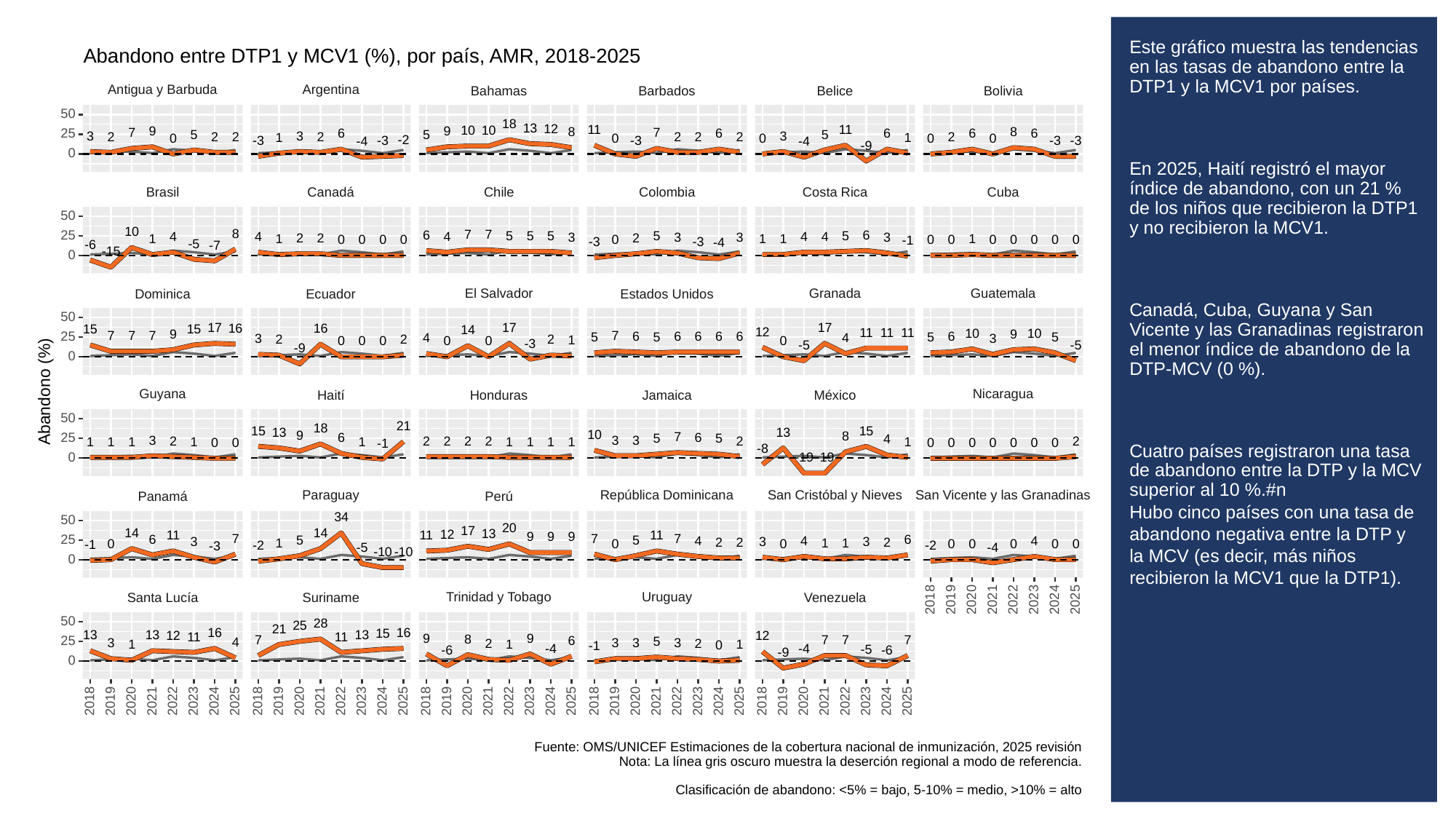

# Este gráfico muestra las tendencias en las tasas de abandono entre la DTP1 y la MCV1 por países.

En 2025, Haití registró el mayor índice de abandono, con un 21 % de los niños que recibieron la DTP1 y no recibieron la MCV1.

Canadá, Cuba, Guyana y San Vicente y las Granadinas registraron el menor índice de abandono de la DTP-MCV (0 %).

Cuatro países registraron una tasa de abandono entre la DTP y la MCV superior al 10 %.#n
Hubo cinco países con una tasa de abandono negativa entre la DTP y la MCV (es decir, más niños recibieron la MCV1 que la DTP1).

Abandono entre DTP1 y MCV1 (%), por país, AMR, 2018-2025
Antigua y Barbuda
Argentina
Bahamas
Barbados
Belice
Bolivia

50

18
13

12
11
11
10
10
9
9
8
8
7
7
25
6
6
6
6
6
5
5
5
3
3
3
2
2
2
2
2
2
2
2
1
1
0
0
0
0
0

-2
-3
-3
-3
-3
-3
-4
-4

-9

0

Canadá
Chile
Colombia
Costa Rica
Cuba
Brasil

50

10
8
7
7
25
6
6
5
5
5
5
5
4
4
4
4
4
3
3
3
3
2
2
2
1
1
1
1
1
0
0
0
0
0
0
0
0
0
0
0
0

-1
-3
-3
-4
-5
-6
-7

-15

0

El Salvador
Granada
Guatemala
Estados Unidos
Dominica
Ecuador

50

17
17
17
16
16
15
15
14

12
11
11
11
10
10
9
9
7
7
7
7
25
6
6
6
6
6
6
5
5
5
5
4
4
3
3
2
2
2
1
0
0
0
0
0
0

-3
-5
-5

-9

0

Abandono (%)
Guyana
Nicaragua
Haití
México
Jamaica
Honduras

50

21
18
15
15
13
13

10
9
8
7
25
6
6
5
5
4
3
3
3
2
2
2
2
2
2
2
1
1
1
1
1
1
1
1
1
1
0
0
0
0
0
0
0
0
0

-1

-8

0
-19
-19

San Cristóbal y Nieves
San Vicente y las Granadinas
Paraguay
República Dominicana
Panamá
Perú

34
50

20
17
14
14
13

12
11
11
11
9
9
9

7
7
7
25
6
6
5
5
4
4
4
3
3
3
2
2
2
1
1
1
0
0
0
0
0
0
0
0

-1
-2
-2
-3
-4

-5
-10
-10

0

Trinidad y Tobago
Uruguay
Santa Lucía
Suriname
Venezuela
2023
2018
2019
2020
2021
2022
2024
2025

50
28
25

21
16
16
15
13
13
13

12
12
11
11
9
9
8
7
7
7
7
25
6
5
4
3
3
3
3

2
2
1
1
1
0

-1
-4
-4
-5
-6
-6
-9

0

2023
2023
2023
2023
2023
2018
2019
2020
2021
2022
2024
2025
2018
2019
2020
2021
2022
2024
2025
2018
2019
2020
2021
2022
2024
2025
2018
2019
2020
2021
2022
2024
2025
2018
2019
2020
2021
2022
2024
2025
Fuente: OMS/UNICEF Estimaciones de la cobertura nacional de inmunización, 2025 revisión
Nota: La línea gris oscuro muestra la deserción regional a modo de referencia.

Clasificación de abandono: <5% = bajo, 5-10% = medio, >10% = alto